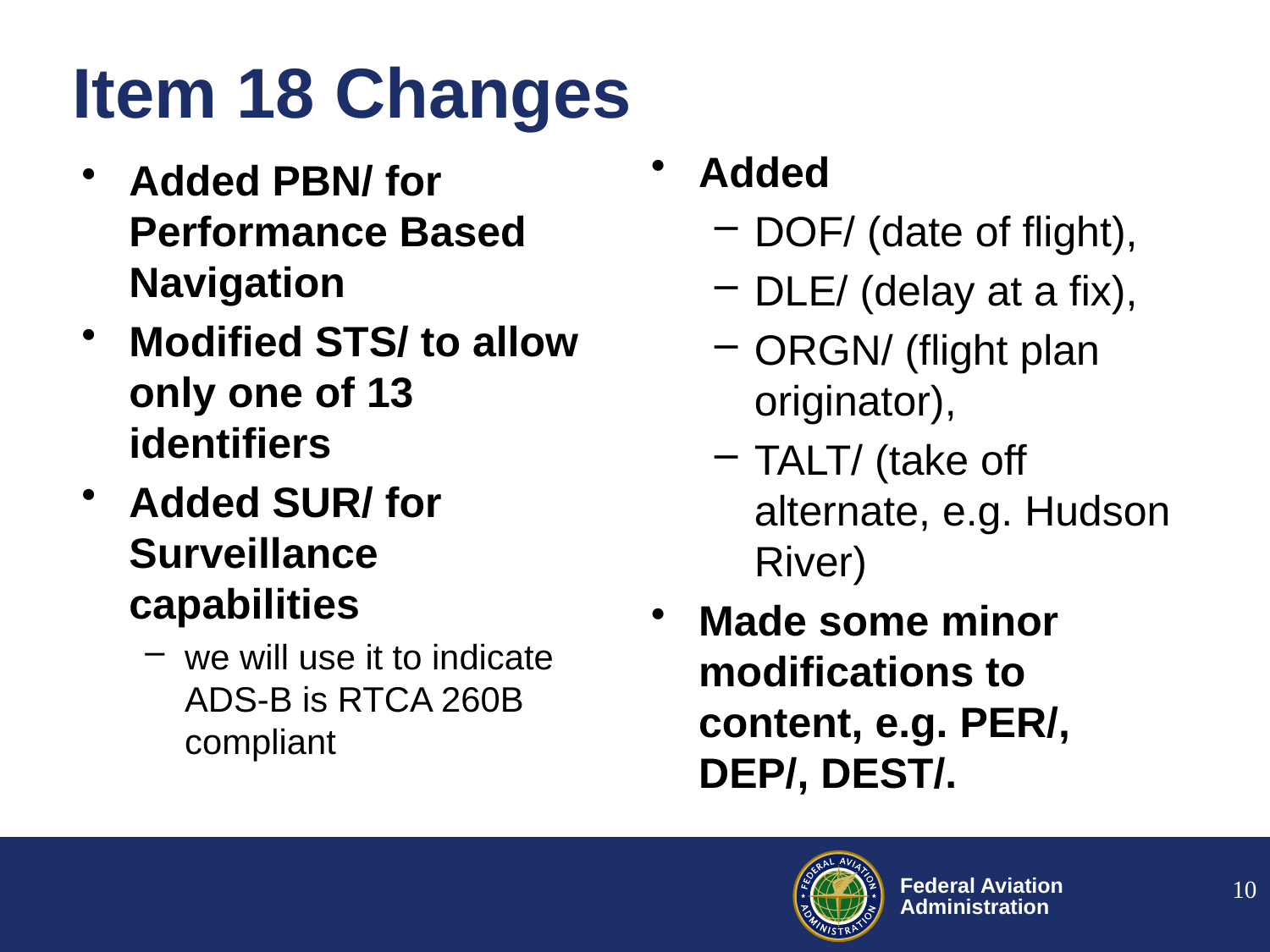

# Item 18 Changes
Added
DOF/ (date of flight),
DLE/ (delay at a fix),
ORGN/ (flight plan originator),
TALT/ (take off alternate, e.g. Hudson River)
Made some minor modifications to content, e.g. PER/, DEP/, DEST/.

Added PBN/ for Performance Based Navigation
Modified STS/ to allow only one of 13 identifiers
Added SUR/ for Surveillance capabilities
we will use it to indicate ADS-B is RTCA 260B compliant
10